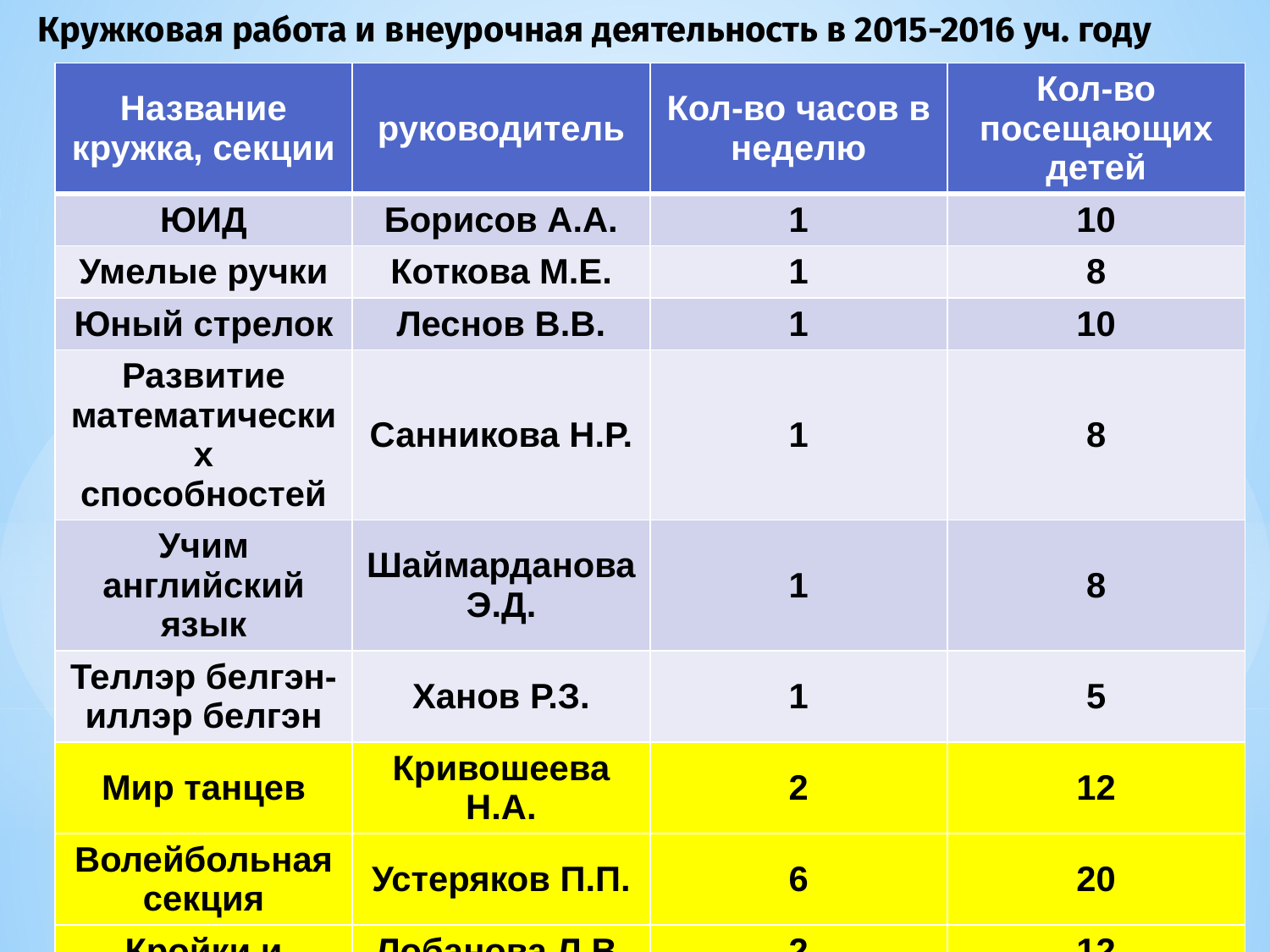

Кружковая работа и внеурочная деятельность в 2015-2016 уч. году
| Название кружка, секции | руководитель | Кол-во часов в неделю | Кол-во посещающих детей |
| --- | --- | --- | --- |
| ЮИД | Борисов А.А. | 1 | 10 |
| Умелые ручки | Коткова М.Е. | 1 | 8 |
| Юный стрелок | Леснов В.В. | 1 | 10 |
| Развитие математических способностей | Санникова Н.Р. | 1 | 8 |
| Учим английский язык | Шаймарданова Э.Д. | 1 | 8 |
| Теллэр белгэн-иллэр белгэн | Ханов Р.З. | 1 | 5 |
| Мир танцев | Кривошеева Н.А. | 2 | 12 |
| Волейбольная секция | Устеряков П.П. | 6 | 20 |
| Кройки и шитья | Лобанова Л.В. | 2 | 12 |